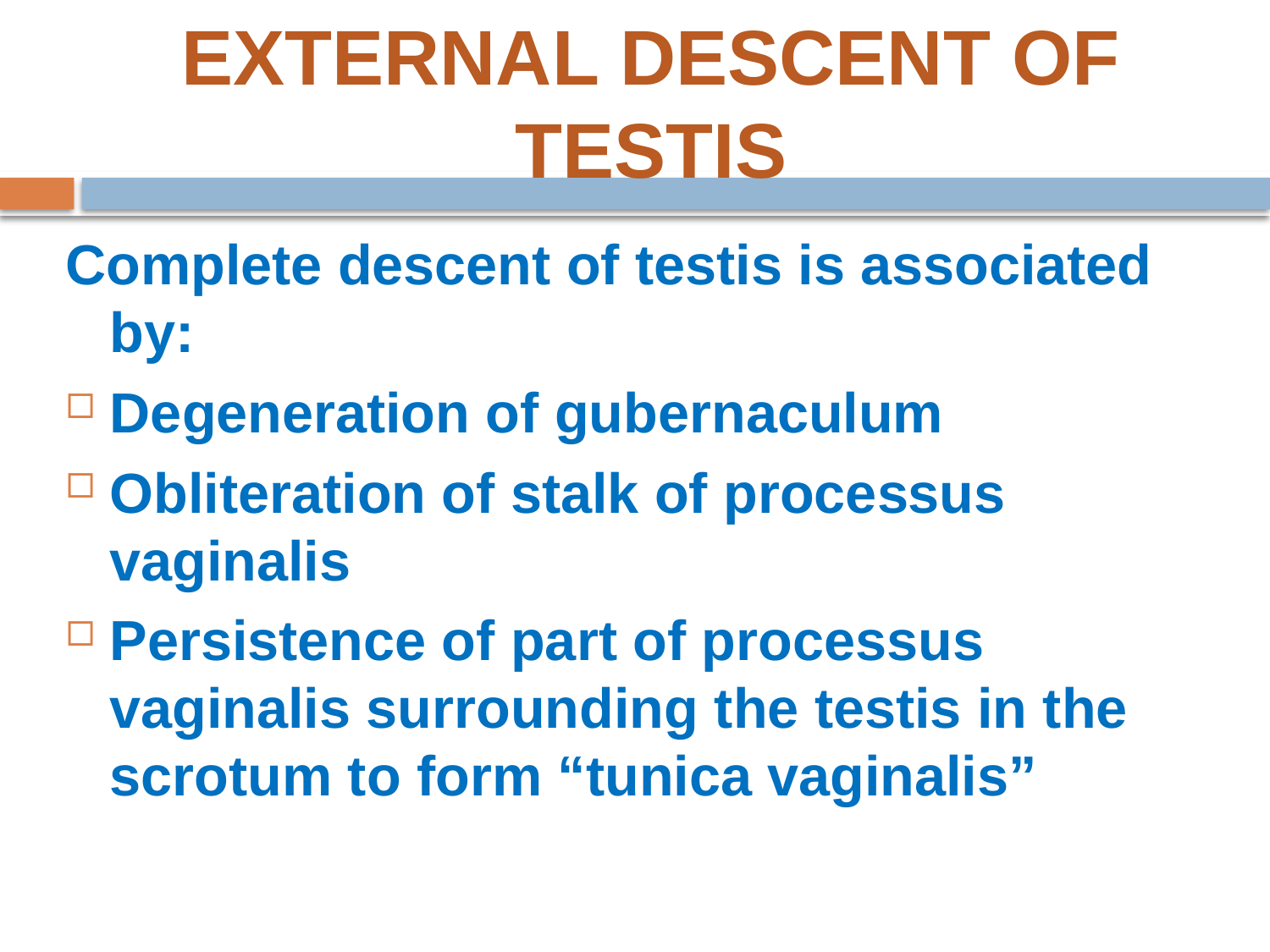

# EXTERNAL DESCENT OF TESTIS
Complete descent of testis is associated by:
Degeneration of gubernaculum
Obliteration of stalk of processus vaginalis
Persistence of part of processus vaginalis surrounding the testis in the scrotum to form “tunica vaginalis”